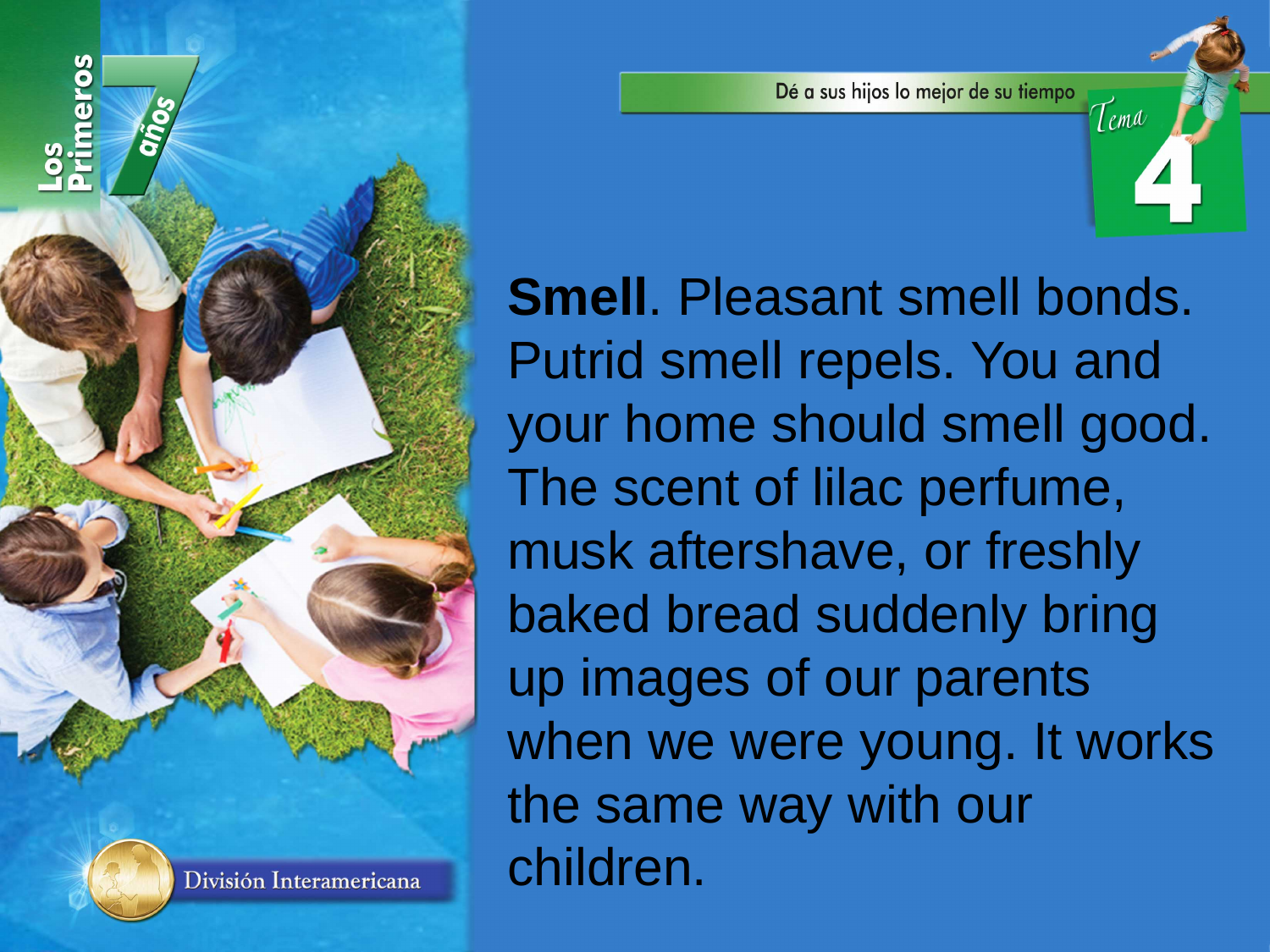

Smell. Pleasant smell bonds. Putrid smell repels. You and your home should smell good. The scent of lilac perfume, musk aftershave, or freshly baked bread suddenly bring up images of our parents when we were young. It works the same way with our children.